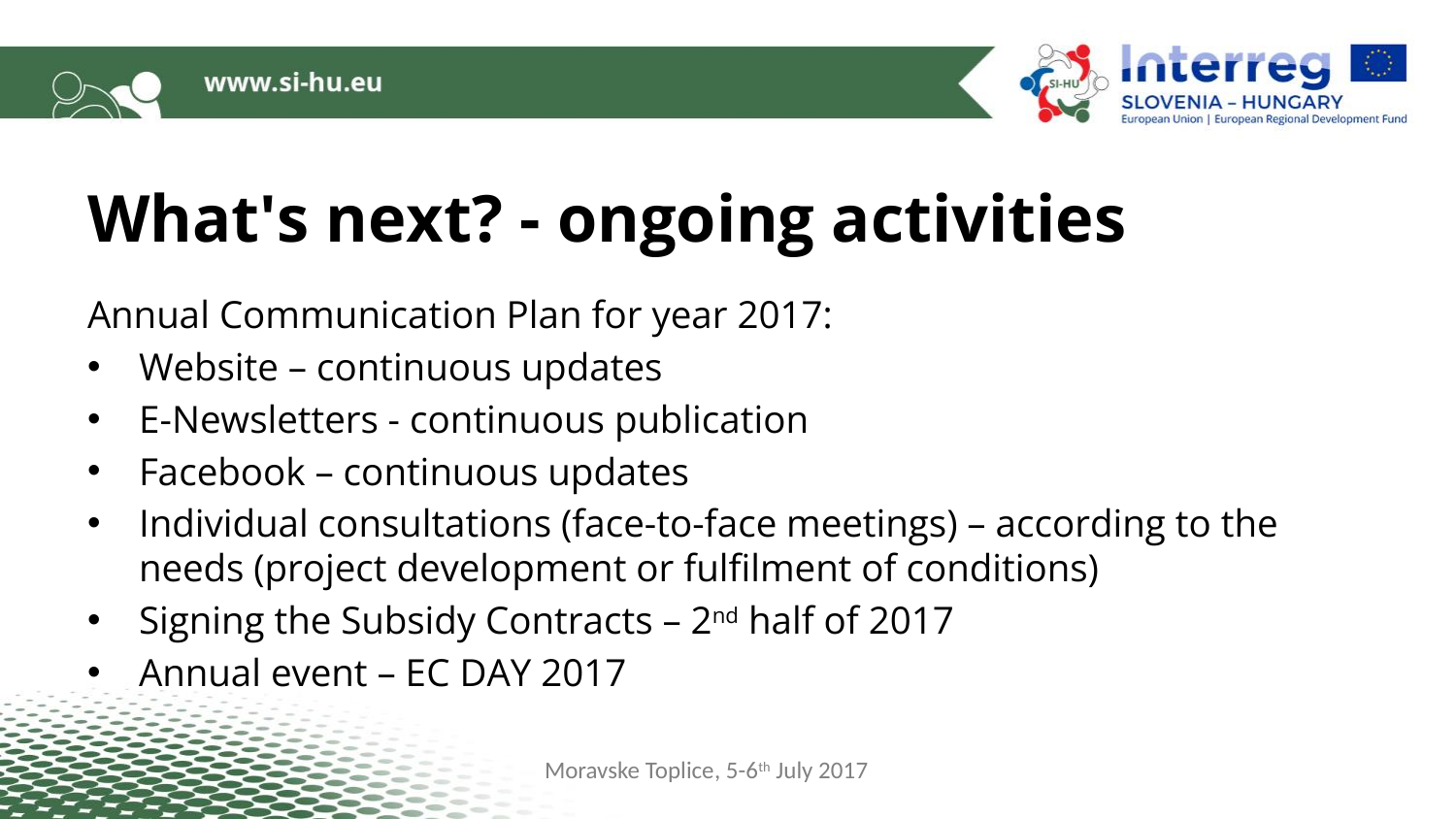

# What's next? - ongoing activities
Annual Communication Plan for year 2017:
Website – continuous updates
E-Newsletters - continuous publication
Facebook – continuous updates
Individual consultations (face-to-face meetings) – according to the needs (project development or fulfilment of conditions)
Signing the Subsidy Contracts – 2nd half of 2017
Annual event – EC DAY 2017
Moravske Toplice, 5-6th July 2017